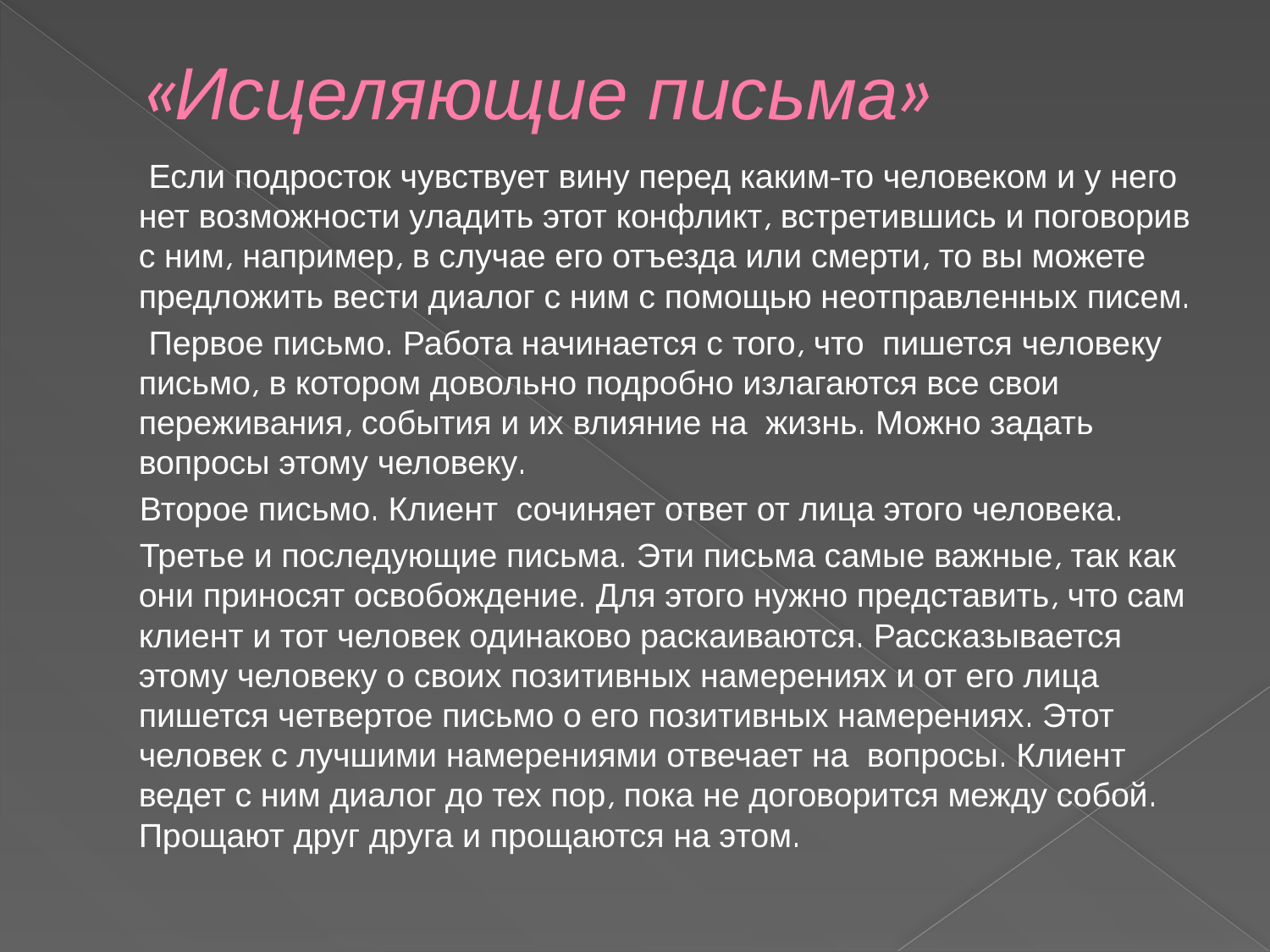

# «Исцеляющие письма»
       Если подросток чувствует вину перед каким-то человеком и у него нет возможности уладить этот конфликт, встретившись и поговорив с ним, например, в случае его отъезда или смерти, то вы можете предложить вести диалог с ним с помощью неотправленных писем.
       Первое письмо. Работа начинается с того, что  пишется человеку письмо, в котором довольно подробно излагаются все свои переживания, события и их влияние на  жизнь. Можно задать вопросы этому человеку.
      Второе письмо. Клиент  сочиняет ответ от лица этого человека.
      Третье и последующие письма. Эти письма самые важные, так как они приносят освобождение. Для этого нужно представить, что сам клиент и тот человек одинаково раскаиваются. Рассказывается этому человеку о своих позитивных намерениях и от его лица пишется четвертое письмо о его позитивных намерениях. Этот человек с лучшими намерениями отвечает на  вопросы. Клиент ведет с ним диалог до тех пор, пока не договорится между собой. Прощают друг друга и прощаются на этом.